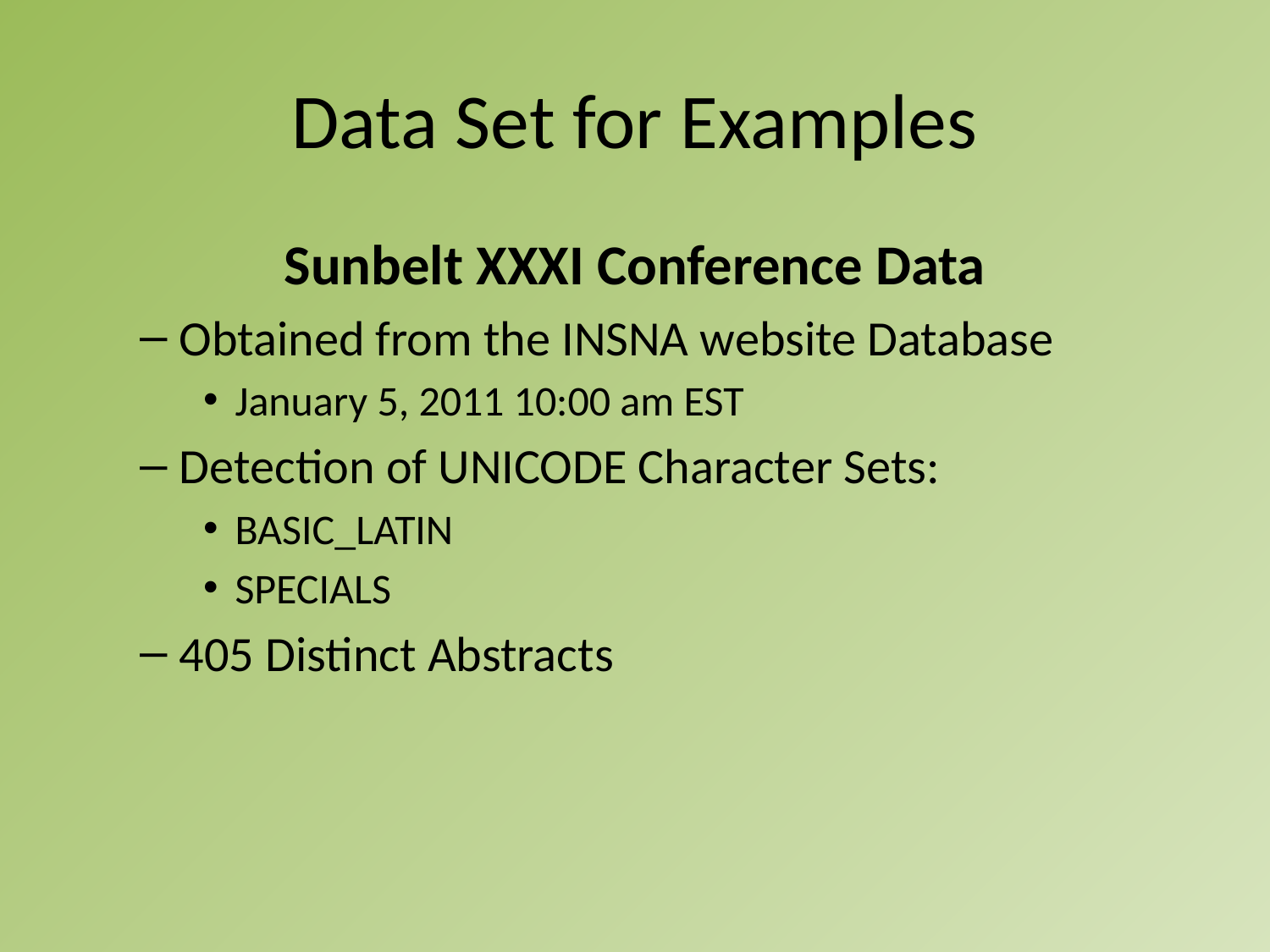

# Data Set for Examples
Sunbelt XXXI Conference Data
Obtained from the INSNA website Database
January 5, 2011 10:00 am EST
Detection of UNICODE Character Sets:
BASIC_LATIN
SPECIALS
405 Distinct Abstracts